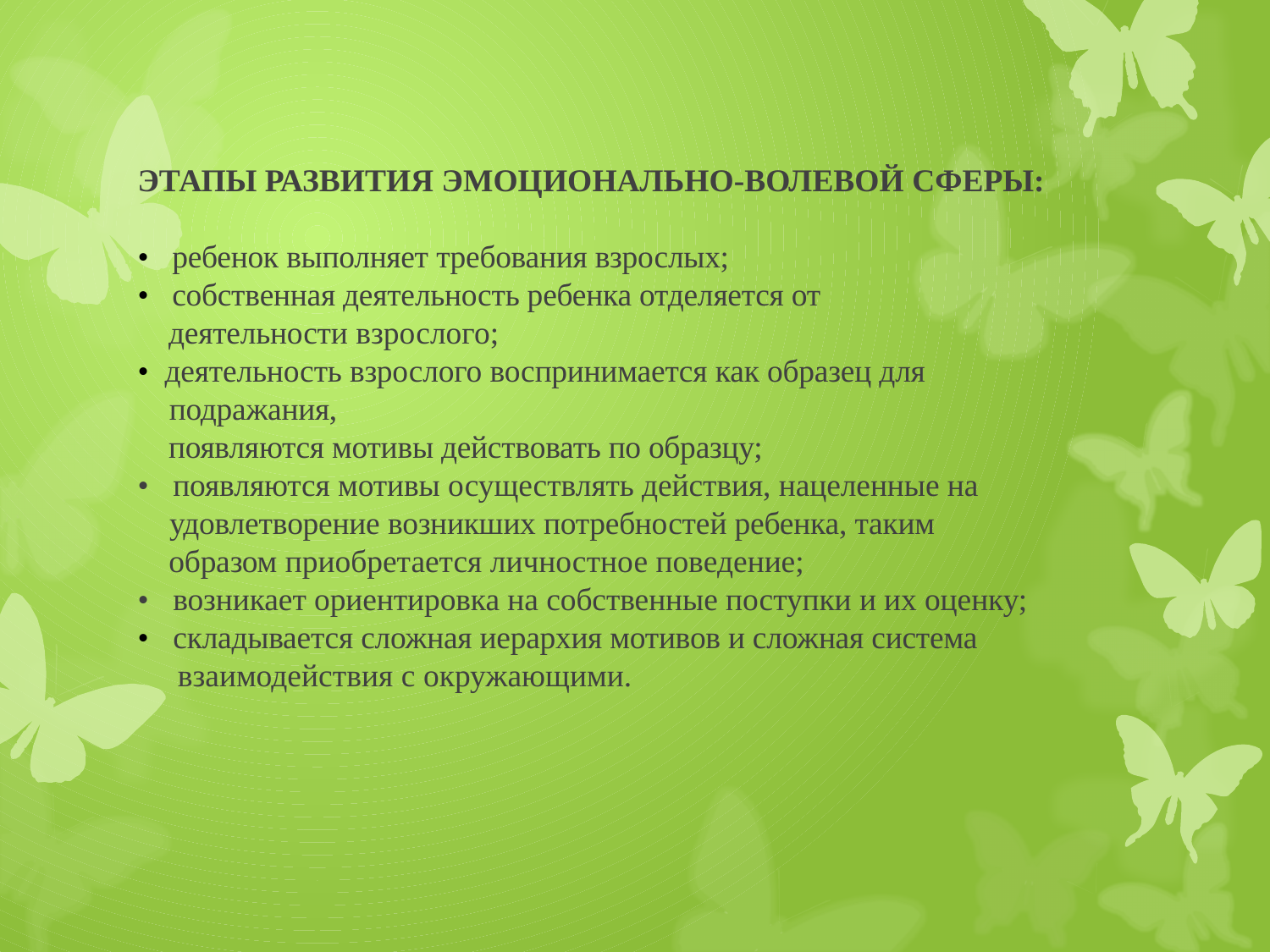

# ЭТАПЫ РАЗВИТИЯ ЭМОЦИОНАЛЬНО-ВОЛЕВОЙ СФЕРЫ: •   ребенок выполняет требования взрослых; •   собственная деятельность ребенка отделяется от деятельности взрослого; •  деятельность взрослого воспринимается как образец для подражания, появляются мотивы действовать по образцу; •   появляются мотивы осуществлять действия, нацеленные на удовлетворение возникших потребностей ребенка, таким образом приобретается личностное поведение; •   возникает ориентировка на собственные поступки и их оценку; •   складывается сложная иерархия мотивов и сложная система взаимодействия с окружающими.